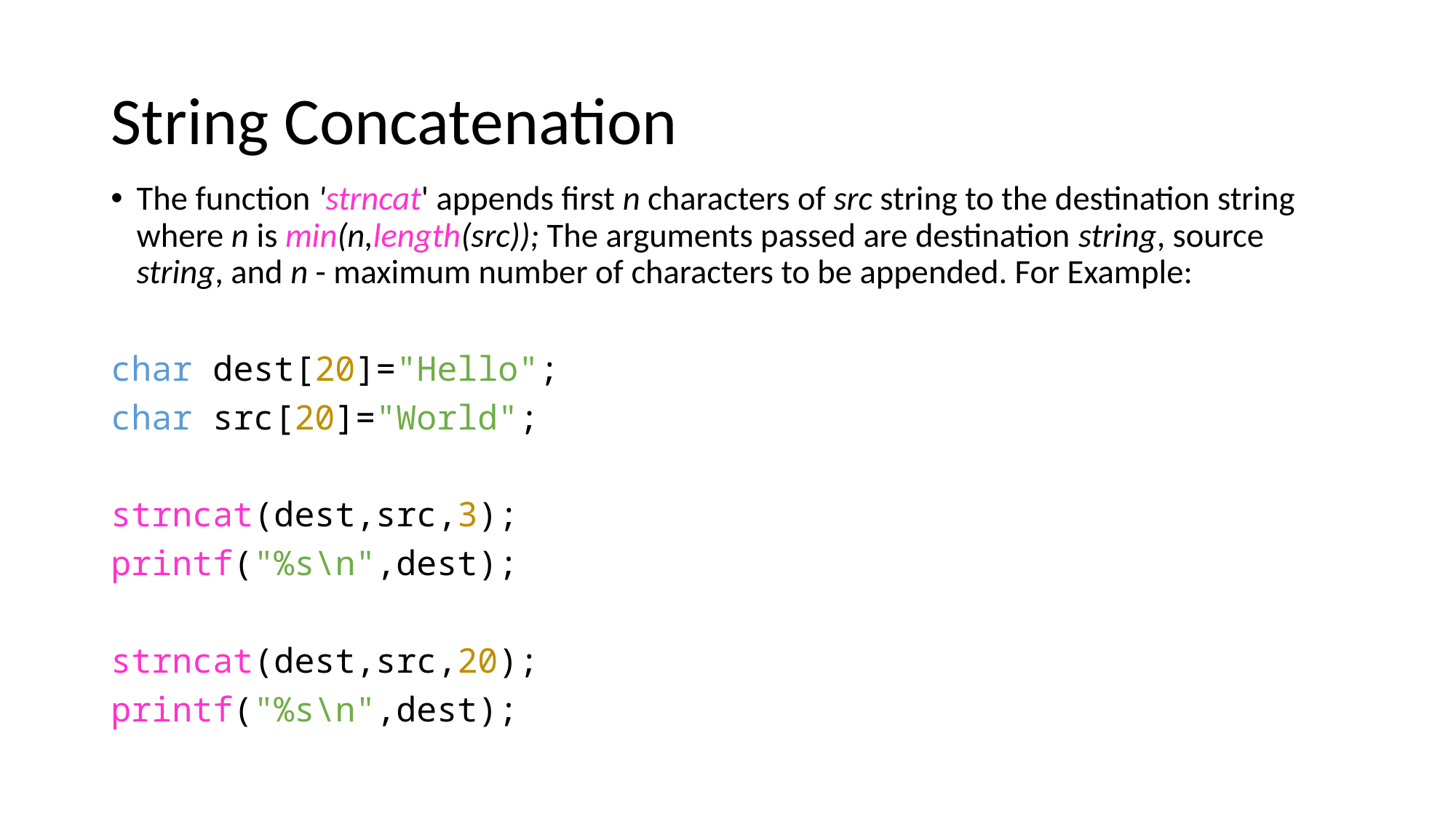

# String Concatenation
The function 'strncat' appends first n characters of src string to the destination string where n is min(n,length(src)); The arguments passed are destination string, source string, and n - maximum number of characters to be appended. For Example:

char dest[20]="Hello";
char src[20]="World";

strncat(dest,src,3);
printf("%s\n",dest);

strncat(dest,src,20);
printf("%s\n",dest);